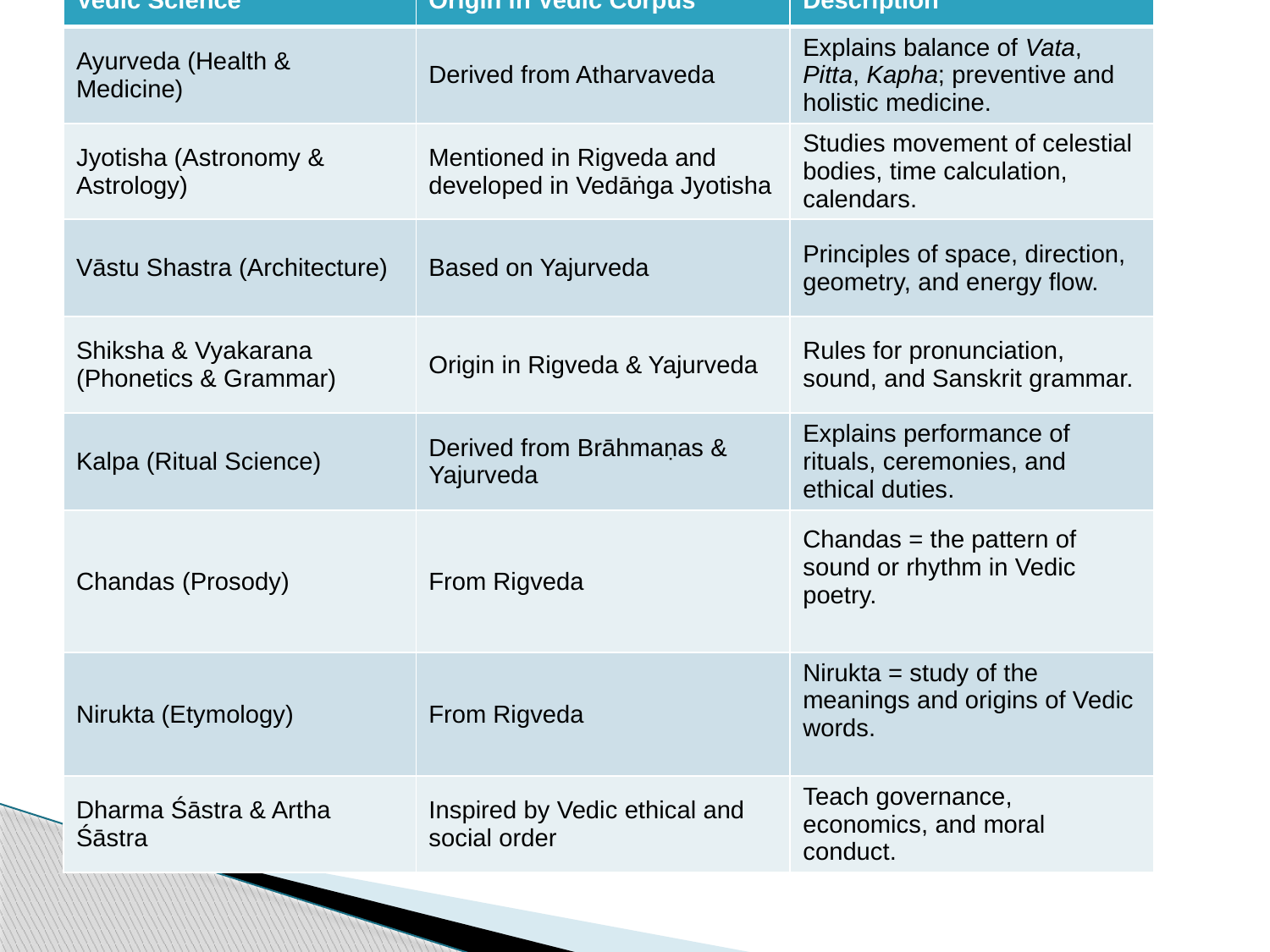

| Vedic Science | Origin in Vedic Corpus | Description |
| --- | --- | --- |
| Ayurveda (Health & Medicine) | Derived from Atharvaveda | Explains balance of Vata, Pitta, Kapha; preventive and holistic medicine. |
| Jyotisha (Astronomy & Astrology) | Mentioned in Rigveda and developed in Vedāṅga Jyotisha | Studies movement of celestial bodies, time calculation, calendars. |
| Vāstu Shastra (Architecture) | Based on Yajurveda | Principles of space, direction, geometry, and energy flow. |
| Shiksha & Vyakarana (Phonetics & Grammar) | Origin in Rigveda & Yajurveda | Rules for pronunciation, sound, and Sanskrit grammar. |
| Kalpa (Ritual Science) | Derived from Brāhmaṇas & Yajurveda | Explains performance of rituals, ceremonies, and ethical duties. |
| Chandas (Prosody) | From Rigveda | Chandas = the pattern of sound or rhythm in Vedic poetry. |
| Nirukta (Etymology) | From Rigveda | Nirukta = study of the meanings and origins of Vedic words. |
| Dharma Śāstra & Artha Śāstra | Inspired by Vedic ethical and social order | Teach governance, economics, and moral conduct. |